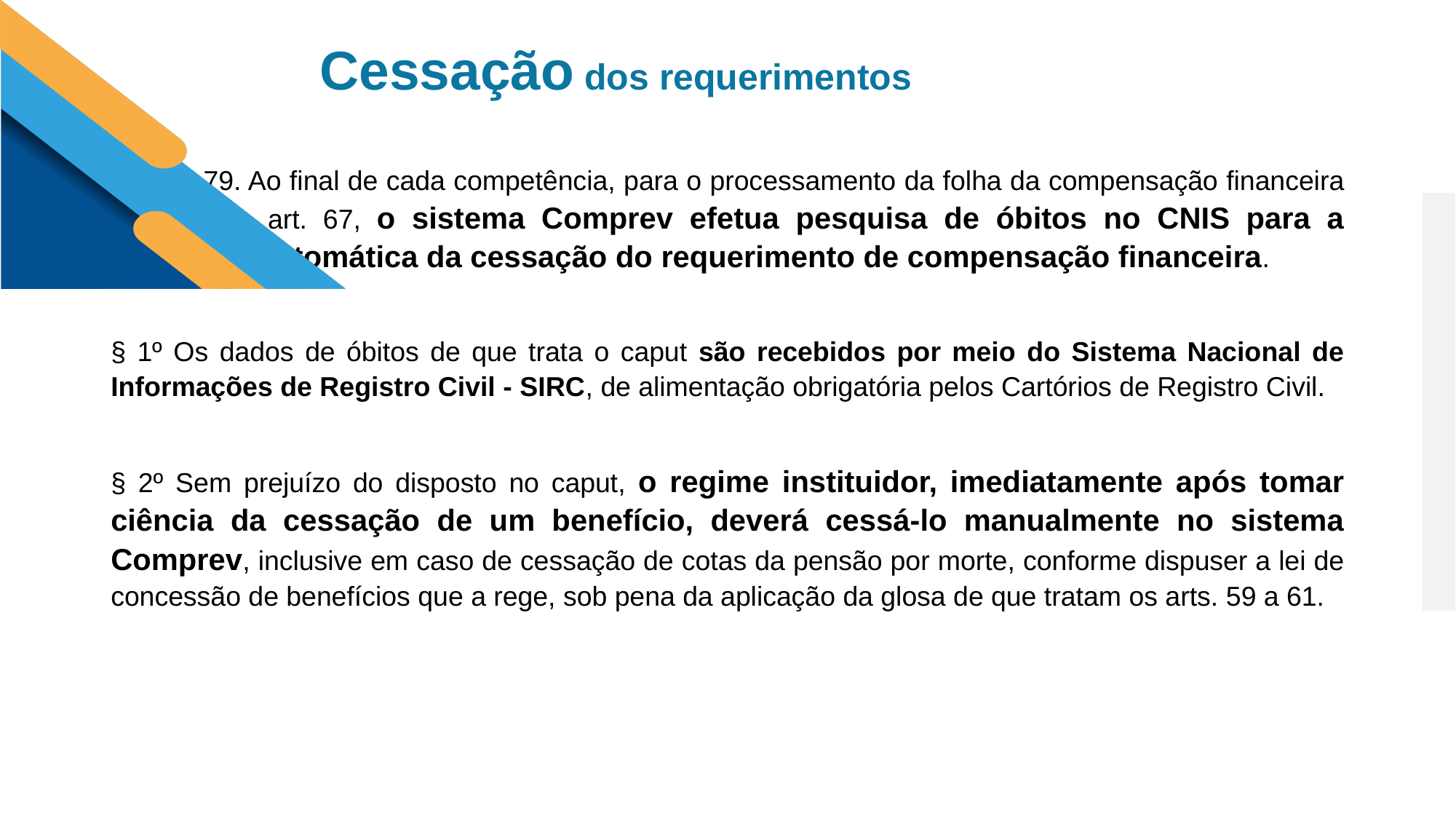

Cessação dos requerimentos
     Art. 79. Ao final de cada competência, para o processamento da folha da compensação financeira previsto no art. 67, o sistema Comprev efetua pesquisa de óbitos no CNIS para a execução automática da cessação do requerimento de compensação financeira.

§ 1º Os dados de óbitos de que trata o caput são recebidos por meio do Sistema Nacional de Informações de Registro Civil - SIRC, de alimentação obrigatória pelos Cartórios de Registro Civil.

§ 2º Sem prejuízo do disposto no caput, o regime instituidor, imediatamente após tomar ciência da cessação de um benefício, deverá cessá-lo manualmente no sistema Comprev, inclusive em caso de cessação de cotas da pensão por morte, conforme dispuser a lei de concessão de benefícios que a rege, sob pena da aplicação da glosa de que tratam os arts. 59 a 61.